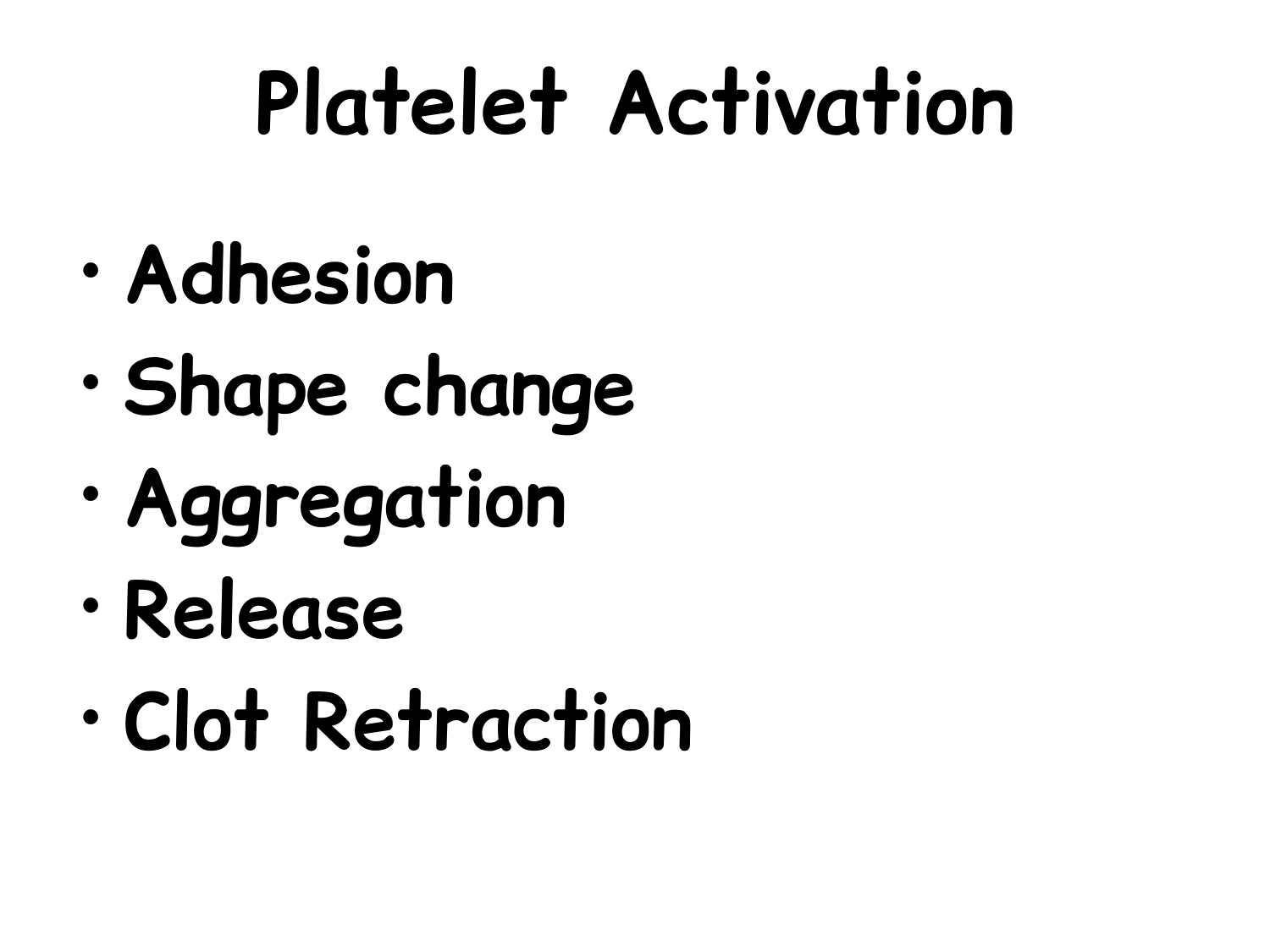

# Platelet Activation
Adhesion
Shape change
Aggregation
Release
Clot Retraction